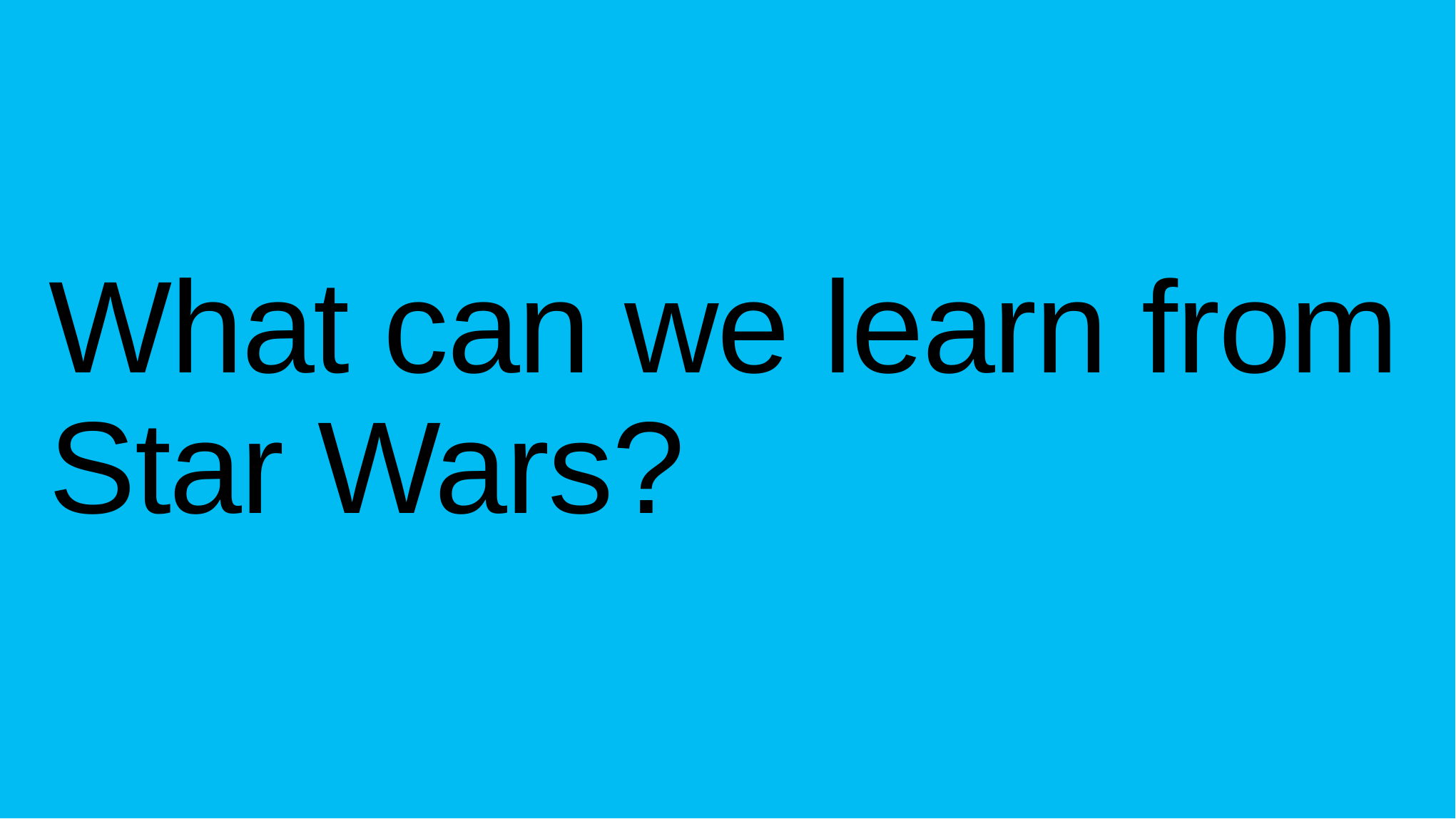

# What can we learn from Star Wars?